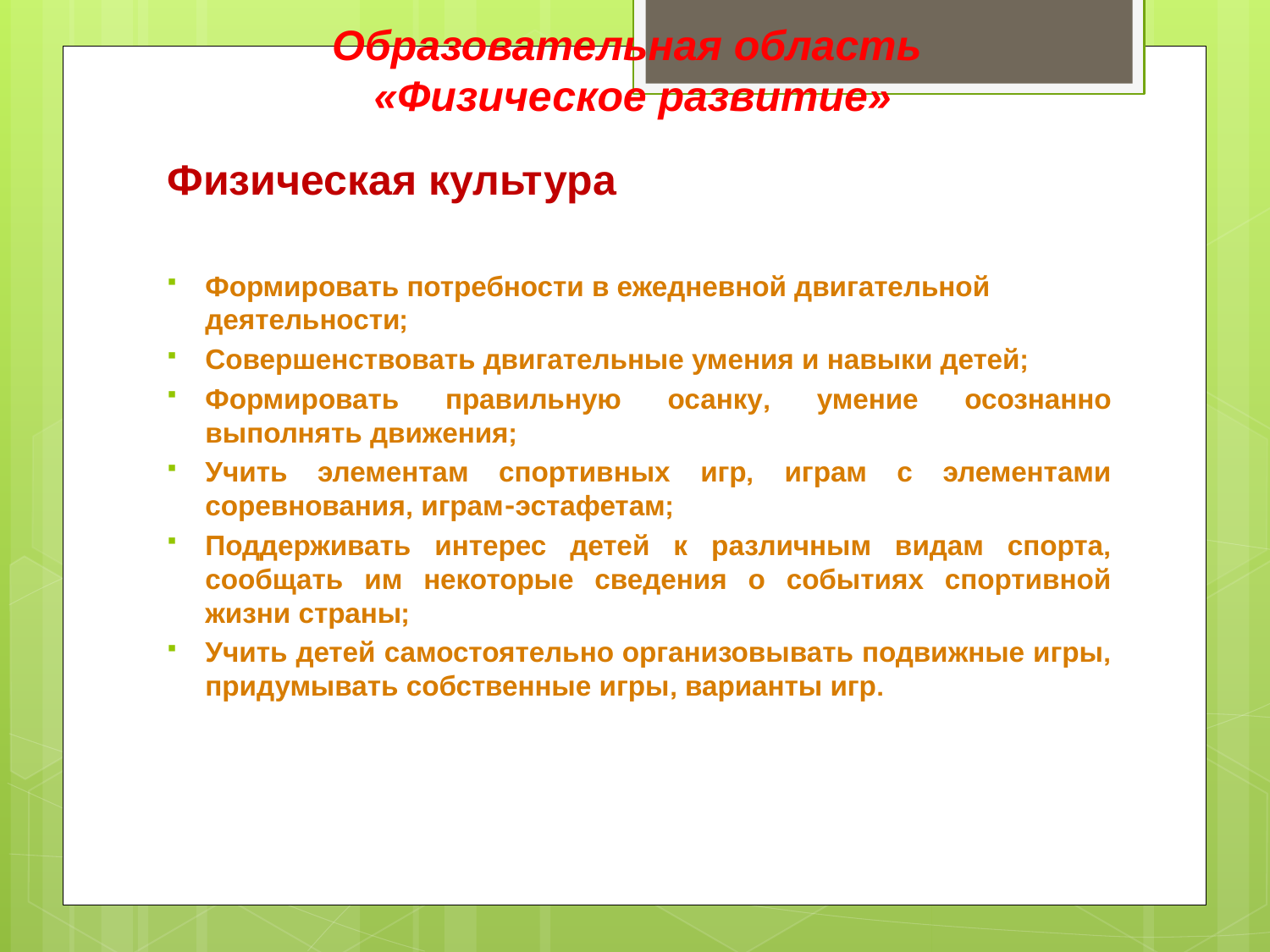

# Образовательная область «Физическое развитие»
Физическая культура

Формировать потребности в ежедневной двигательной деятельности;
Совершенствовать двигательные умения и навыки детей;
Формировать правильную осанку, умение осознанно выполнять движения;
Учить элементам спортивных игр, играм с элементами соревнования, играм-эстафетам;
Поддерживать интерес детей к различным видам спорта, сообщать им некоторые сведения о событиях спортивной жизни страны;
Учить детей самостоятельно организовывать подвижные игры, придумывать собственные игры, варианты игр.